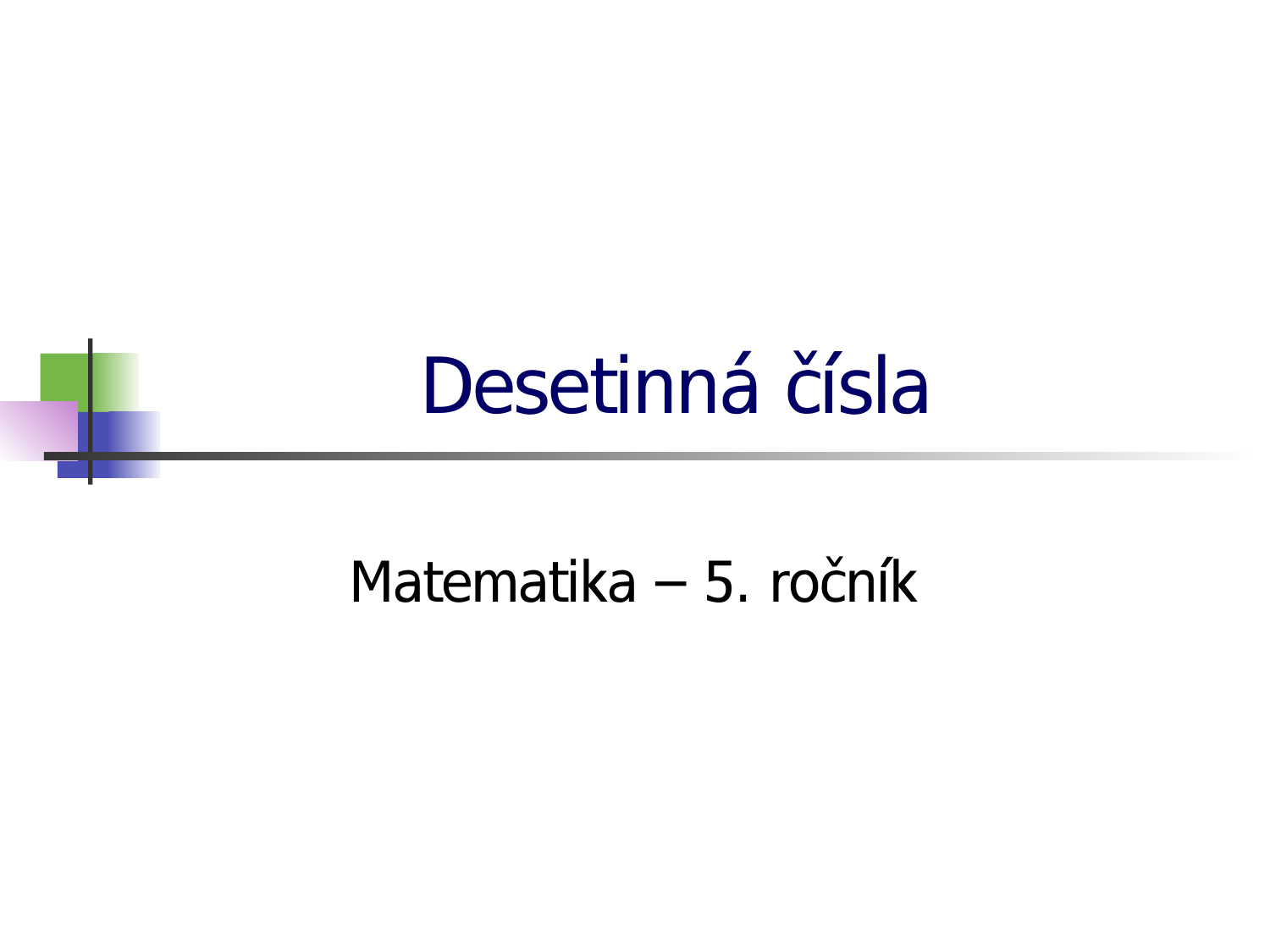

# Desetinná čísla
Matematika – 5. ročník